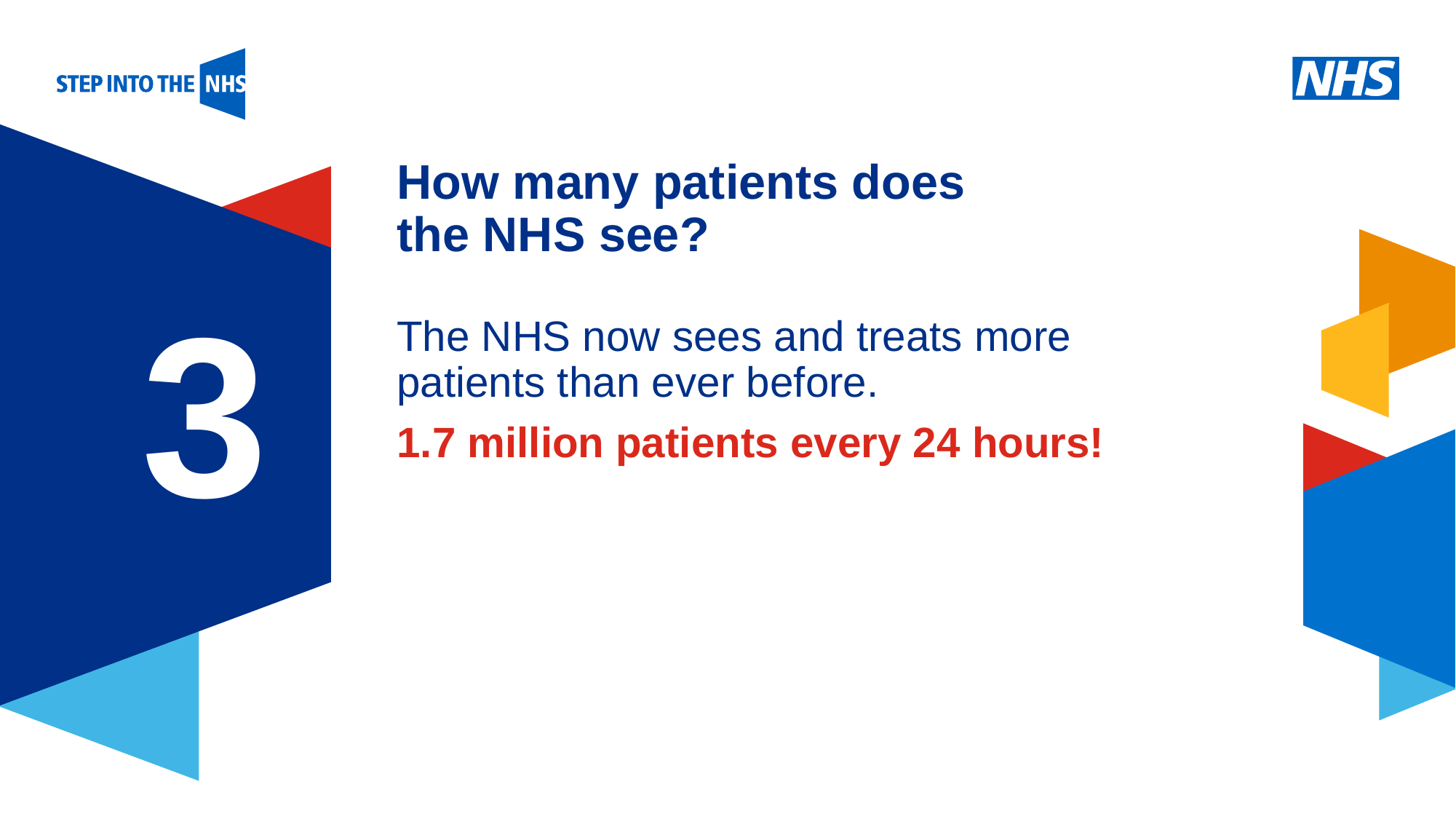

# How many patients does the NHS see?
3
The NHS now sees and treats more patients than ever before.
1.7 million patients every 24 hours!